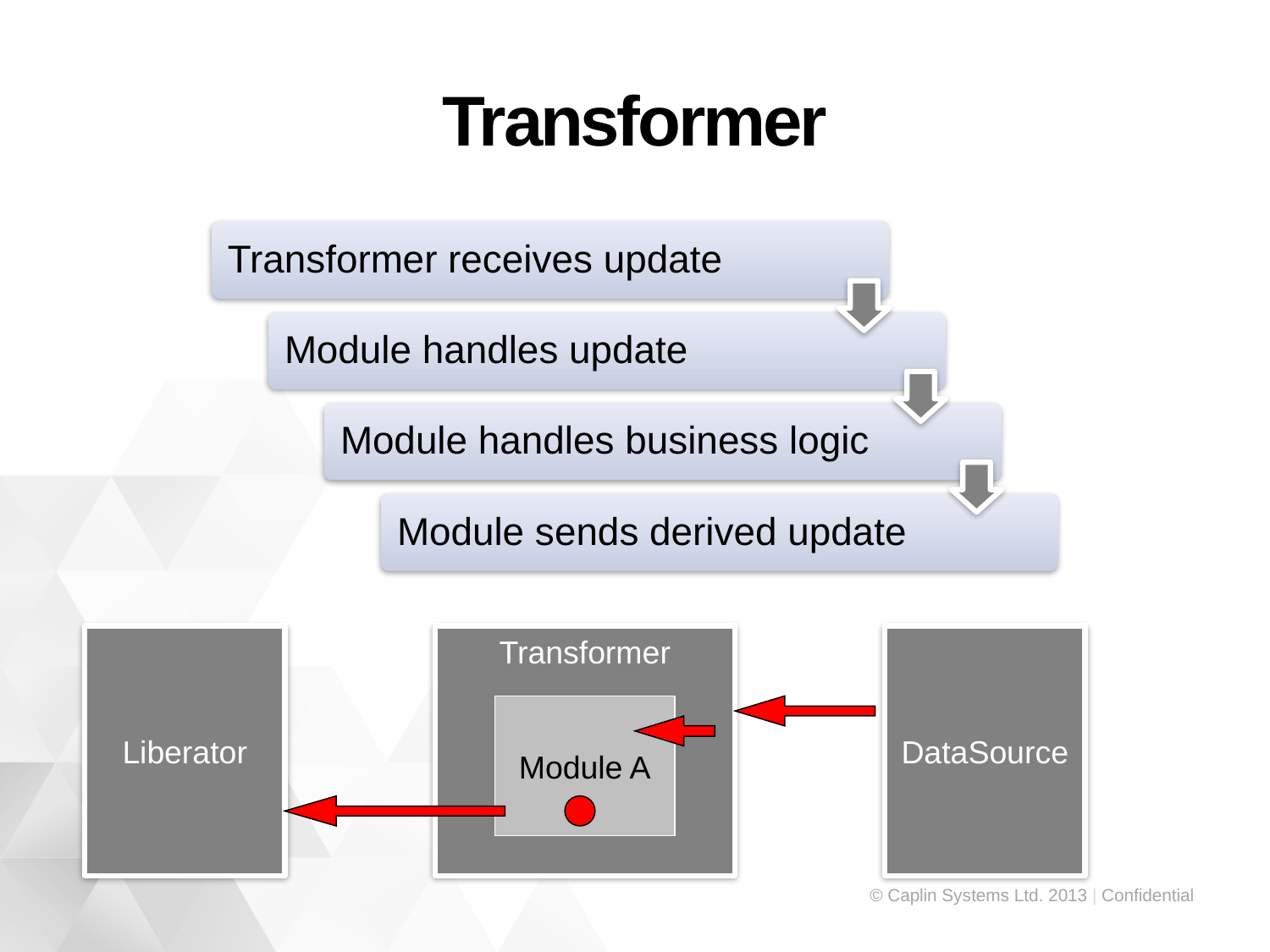

# Transformer
Transformer receives update
Module handles update
Module handles business logic
Module sends derived update

Liberator
Transformer
DataSource
Module A